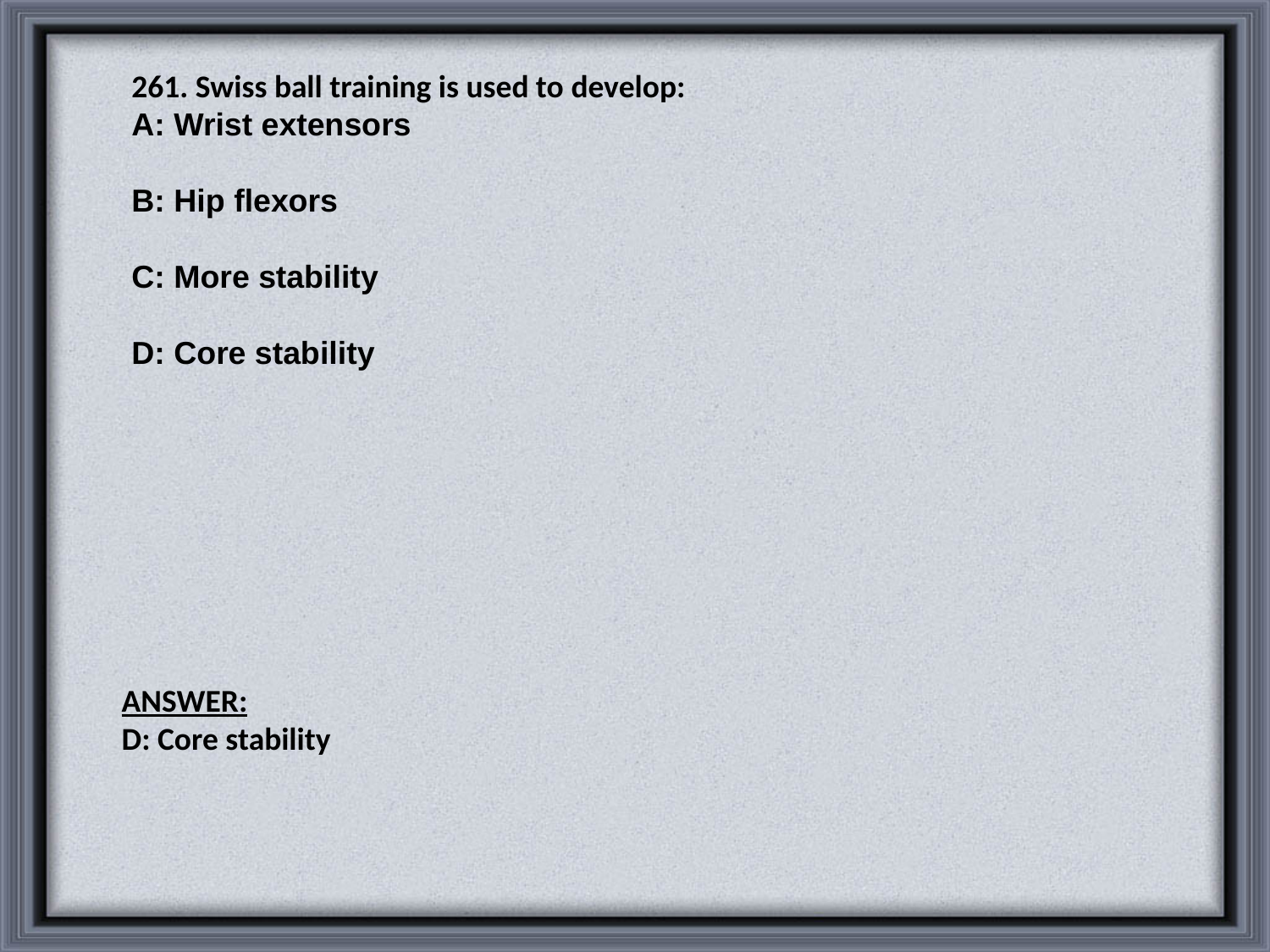

261. Swiss ball training is used to develop:
A: Wrist extensors

B: Hip flexors

C: More stability

D: Core stability

ANSWER:
D: Core stability